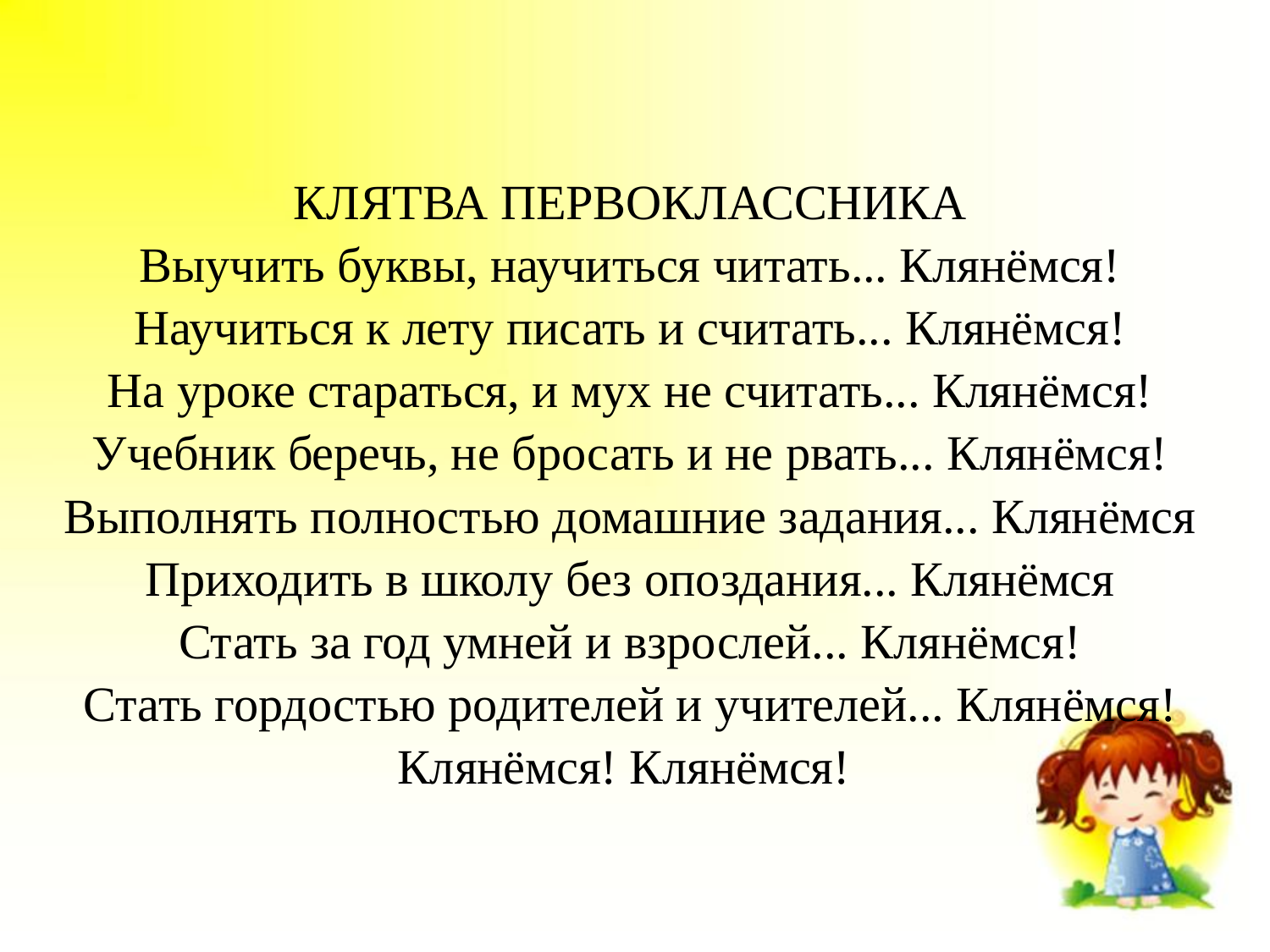

| КЛЯТВА ПЕРВОКЛАССНИКА Выучить буквы, научиться читать... Клянёмся! Научиться к лету писать и считать... Клянёмся! На уроке стараться, и мух не считать... Клянёмся! Учебник беречь, не бросать и не рвать... Клянёмся! Выполнять полностью домашние задания... Клянёмся Приходить в школу без опоздания... Клянёмся Стать за год умней и взрослей... Клянёмся! Стать гордостью родителей и учителей... Клянёмся! Клянёмся! Клянёмся! |
| --- |